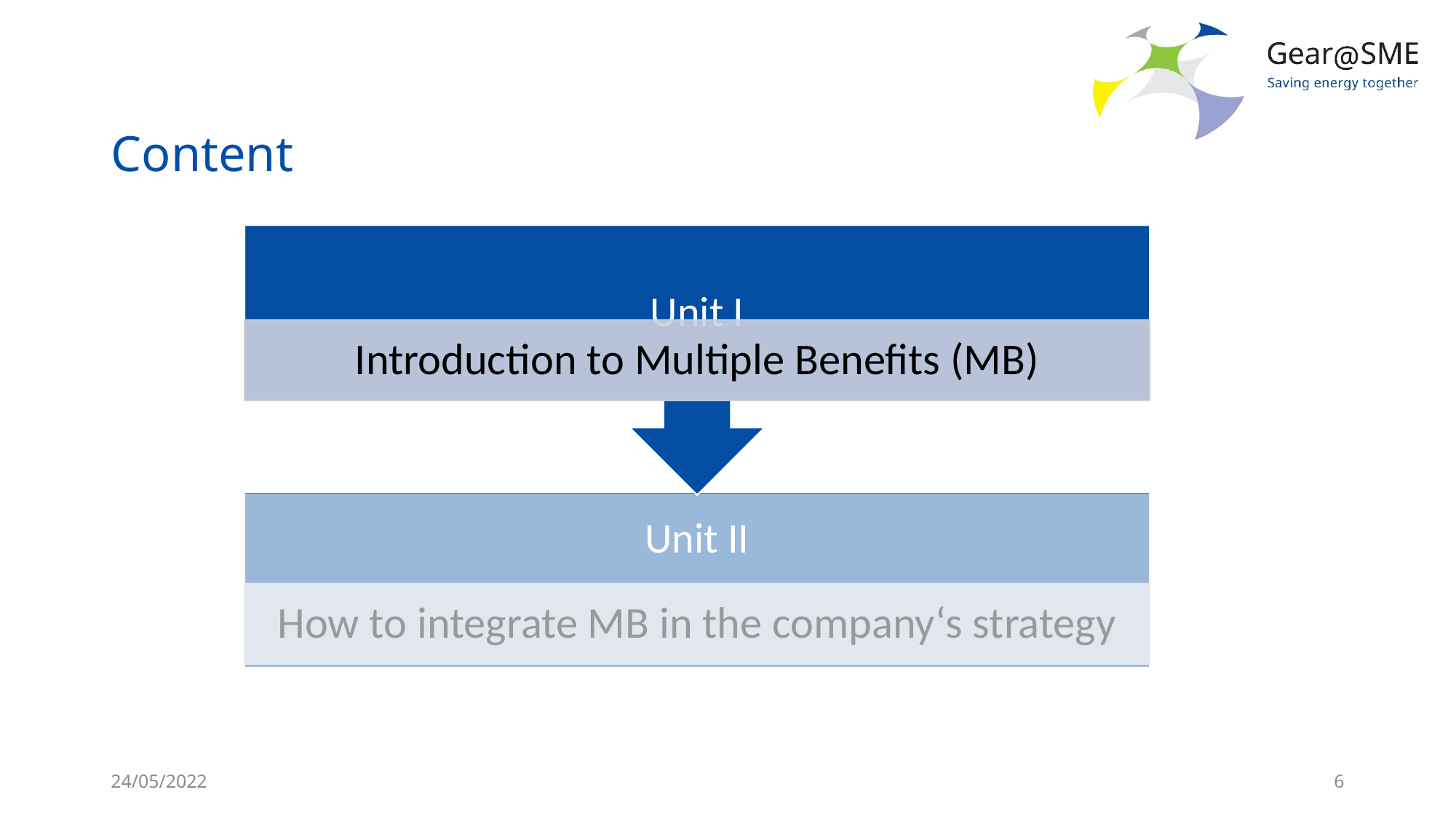

# Content
Unit II
How to integrate MB in the company‘s strategy
Unit I
Introduction to Multiple Benefits (MB)

24/05/2022
6